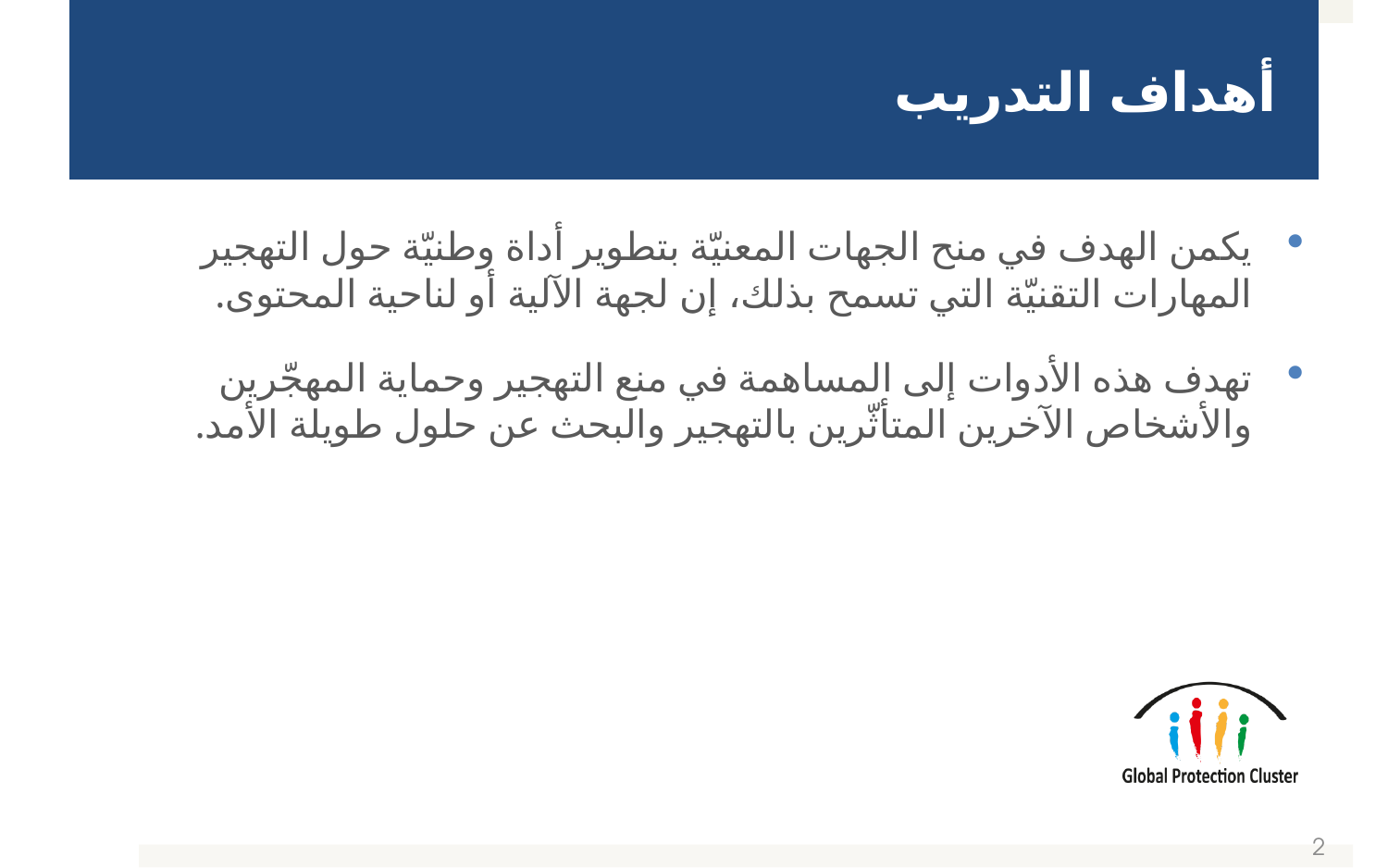

# أهداف التدريب
يكمن الهدف في منح الجهات المعنيّة بتطوير أداة وطنيّة حول التهجير المهارات التقنيّة التي تسمح بذلك، إن لجهة الآلية أو لناحية المحتوى.
تهدف هذه الأدوات إلى المساهمة في منع التهجير وحماية المهجّرين والأشخاص الآخرين المتأثّرين بالتهجير والبحث عن حلول طويلة الأمد.